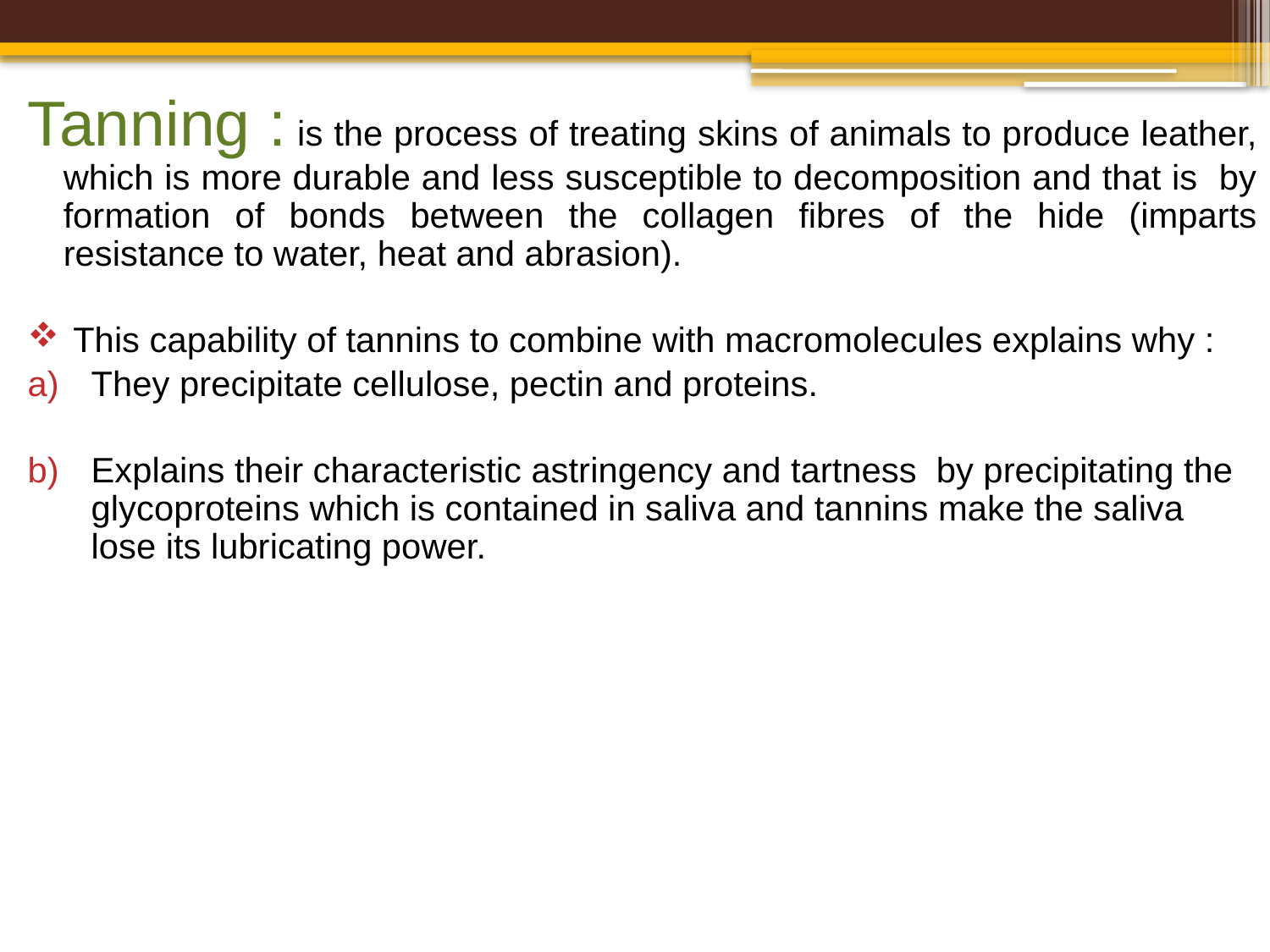

Tanning : is the process of treating skins of animals to produce leather, which is more durable and less susceptible to decomposition and that is  by formation of bonds between the collagen fibres of the hide (imparts resistance to water, heat and abrasion).

 This capability of tannins to combine with macromolecules explains why :
They precipitate cellulose, pectin and proteins.

Explains their characteristic astringency and tartness  by precipitating the glycoproteins which is contained in saliva and tannins make the saliva lose its lubricating power.